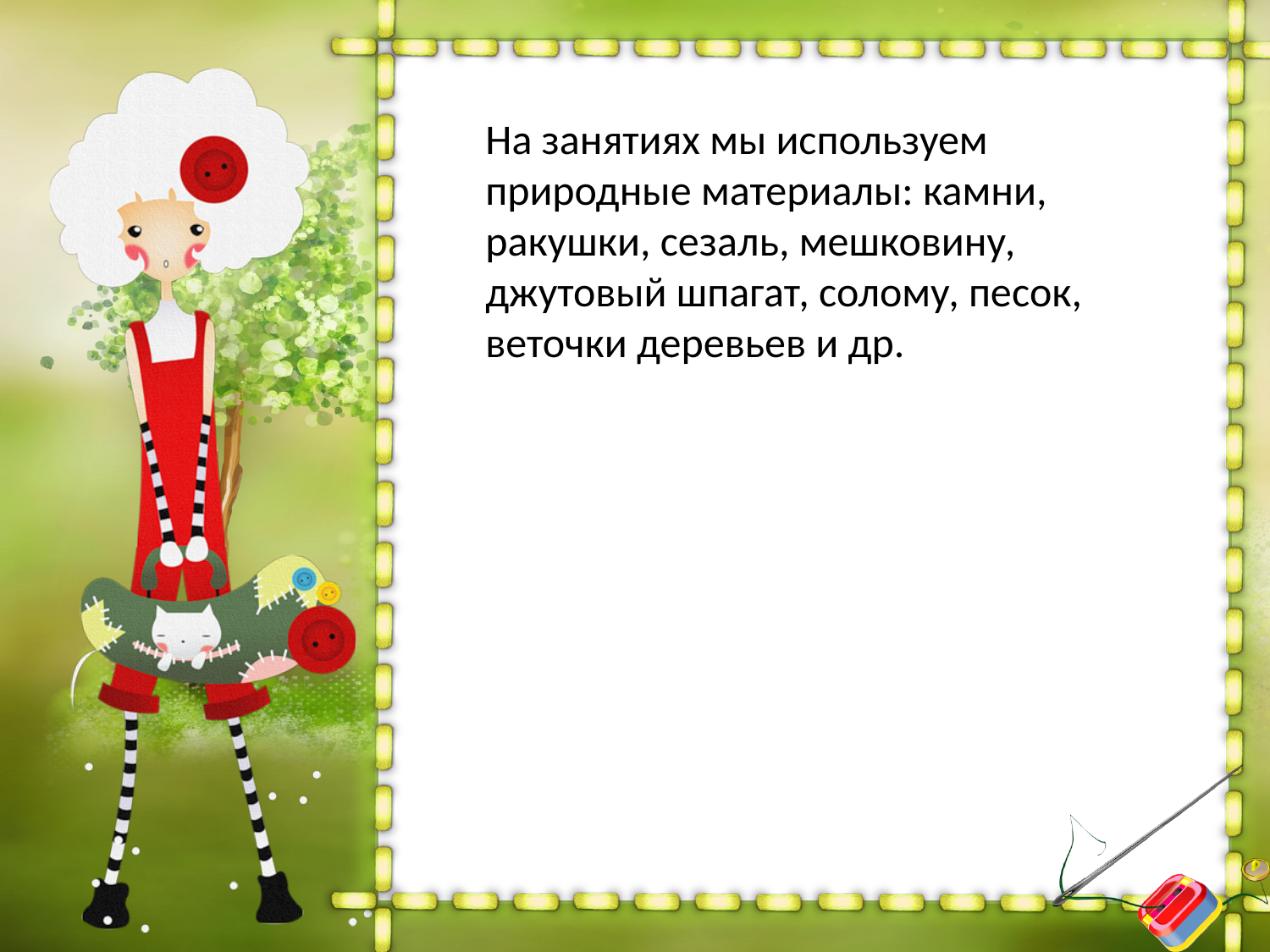

На занятиях мы используем природные материалы: камни, ракушки, сезаль, мешковину, джутовый шпагат, солому, песок, веточки деревьев и др.